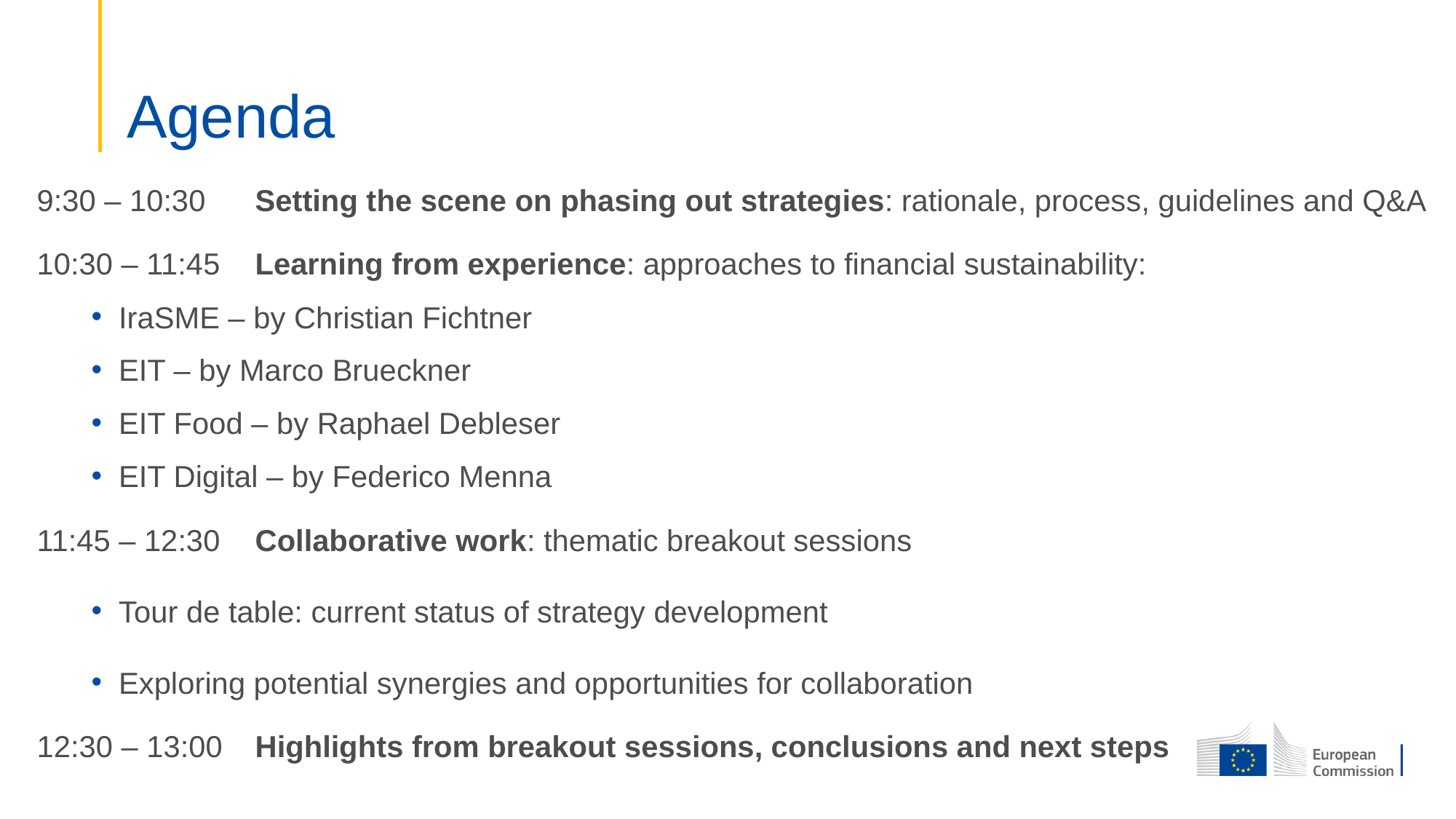

# Agenda
9:30 – 10:30	Setting the scene on phasing out strategies: rationale, process, guidelines and Q&A
10:30 – 11:45 	Learning from experience: approaches to financial sustainability:
IraSME – by Christian Fichtner
EIT – by Marco Brueckner
EIT Food – by Raphael Debleser
EIT Digital – by Federico Menna
11:45 – 12:30	Collaborative work: thematic breakout sessions
Tour de table: current status of strategy development
Exploring potential synergies and opportunities for collaboration
12:30 – 13:00	Highlights from breakout sessions, conclusions and next steps